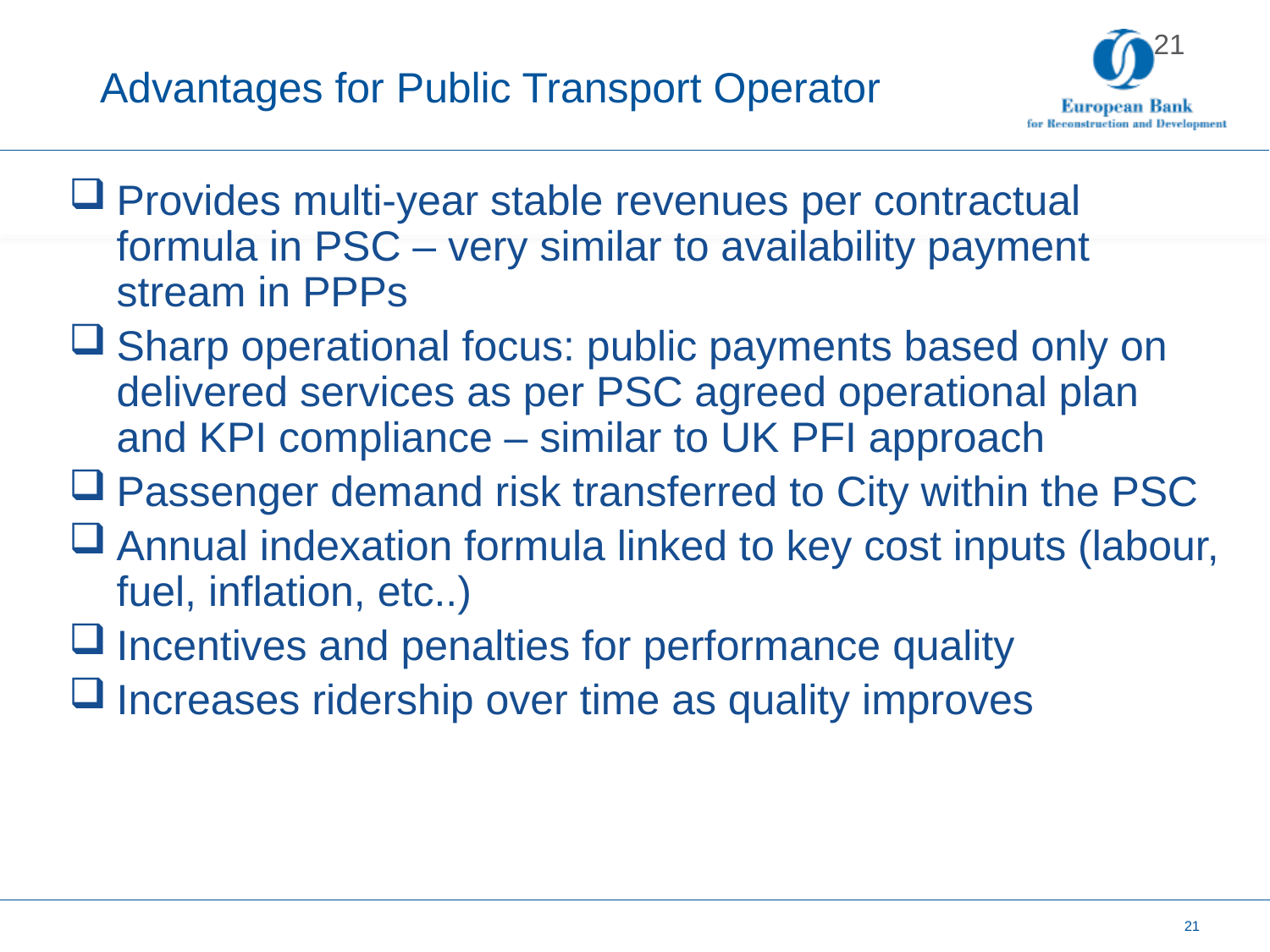

# Advantages for Public Transport Operator
Provides multi-year stable revenues per contractual formula in PSC – very similar to availability payment stream in PPPs
Sharp operational focus: public payments based only on delivered services as per PSC agreed operational plan and KPI compliance – similar to UK PFI approach
Passenger demand risk transferred to City within the PSC
Annual indexation formula linked to key cost inputs (labour, fuel, inflation, etc..)
Incentives and penalties for performance quality
Increases ridership over time as quality improves
21